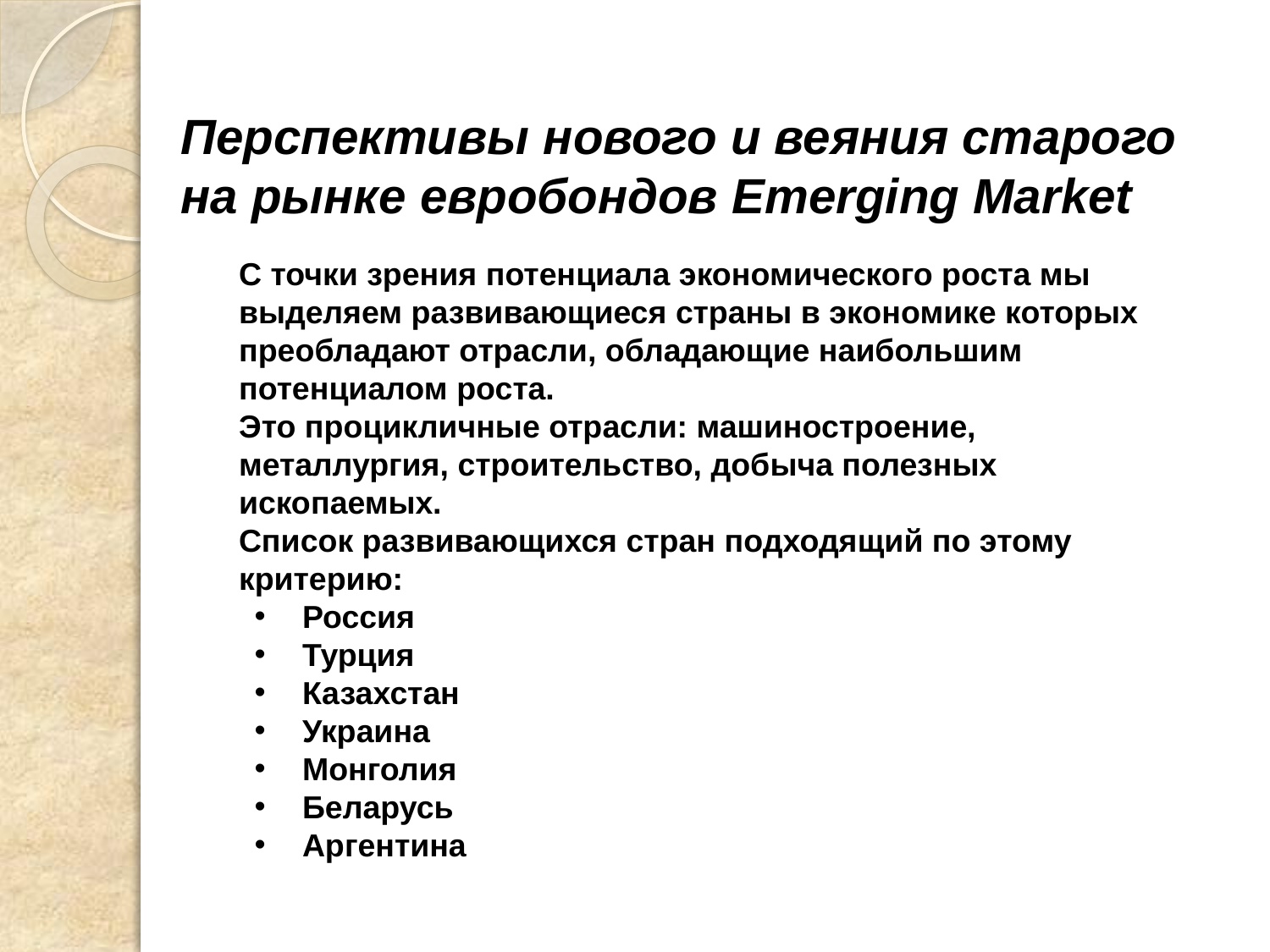

Перспективы нового и веяния старого
на рынке евробондов Emerging Market
	С точки зрения потенциала экономического роста мы выделяем развивающиеся страны в экономике которых преобладают отрасли, обладающие наибольшим потенциалом роста.
	Это процикличные отрасли: машиностроение, металлургия, строительство, добыча полезных ископаемых.
	Список развивающихся стран подходящий по этому критерию:
Россия
Турция
Казахстан
Украина
Монголия
Беларусь
Аргентина